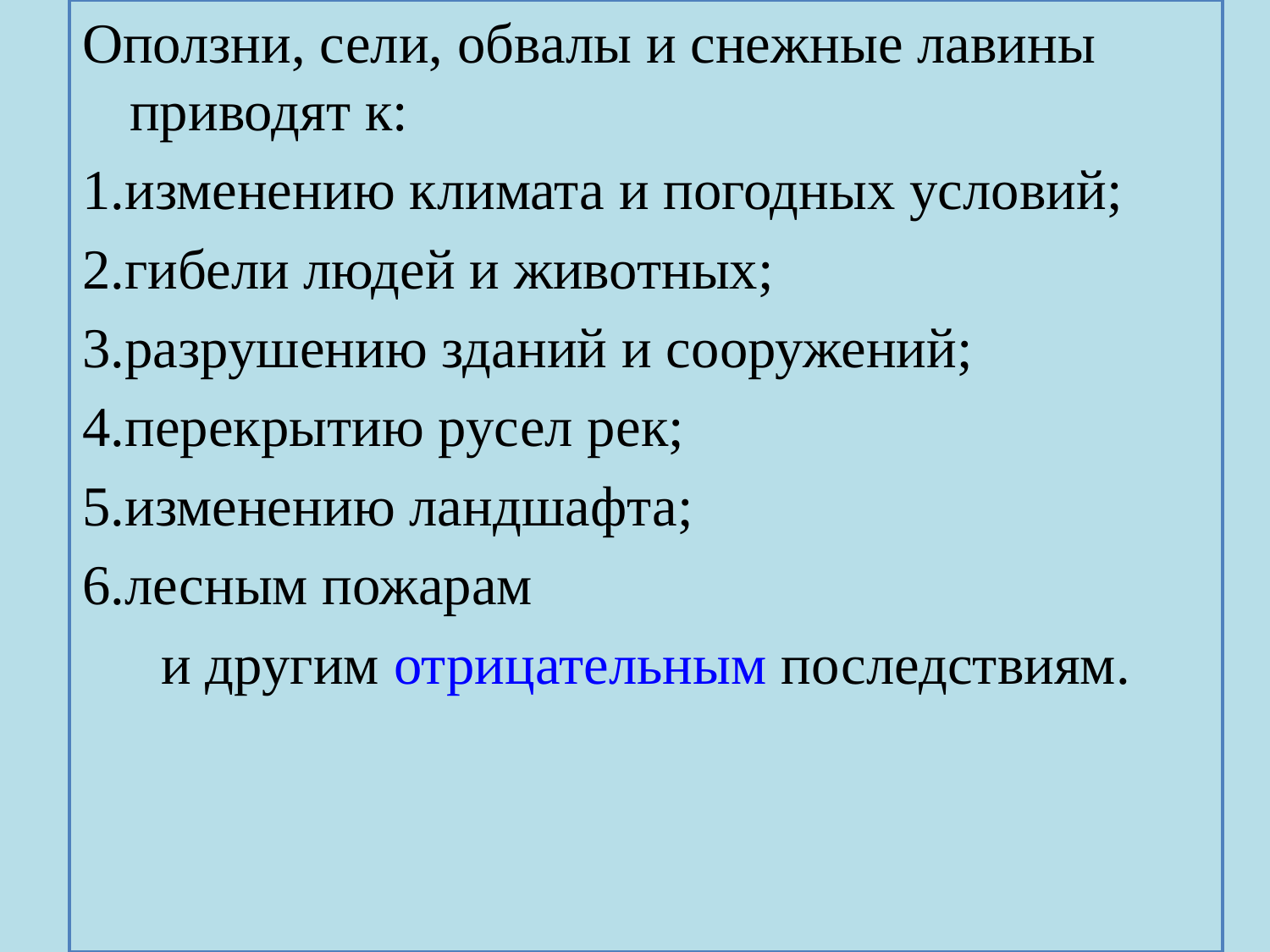

Оползни, сели, обвалы и снежные лавины приводят к:
1.изменению климата и погодных условий;
2.гибели людей и животных;
3.разрушению зданий и сооружений;
4.перекрытию русел рек;
5.изменению ландшафта;
6.лесным пожарам
и другим отрицательным последствиям.

#